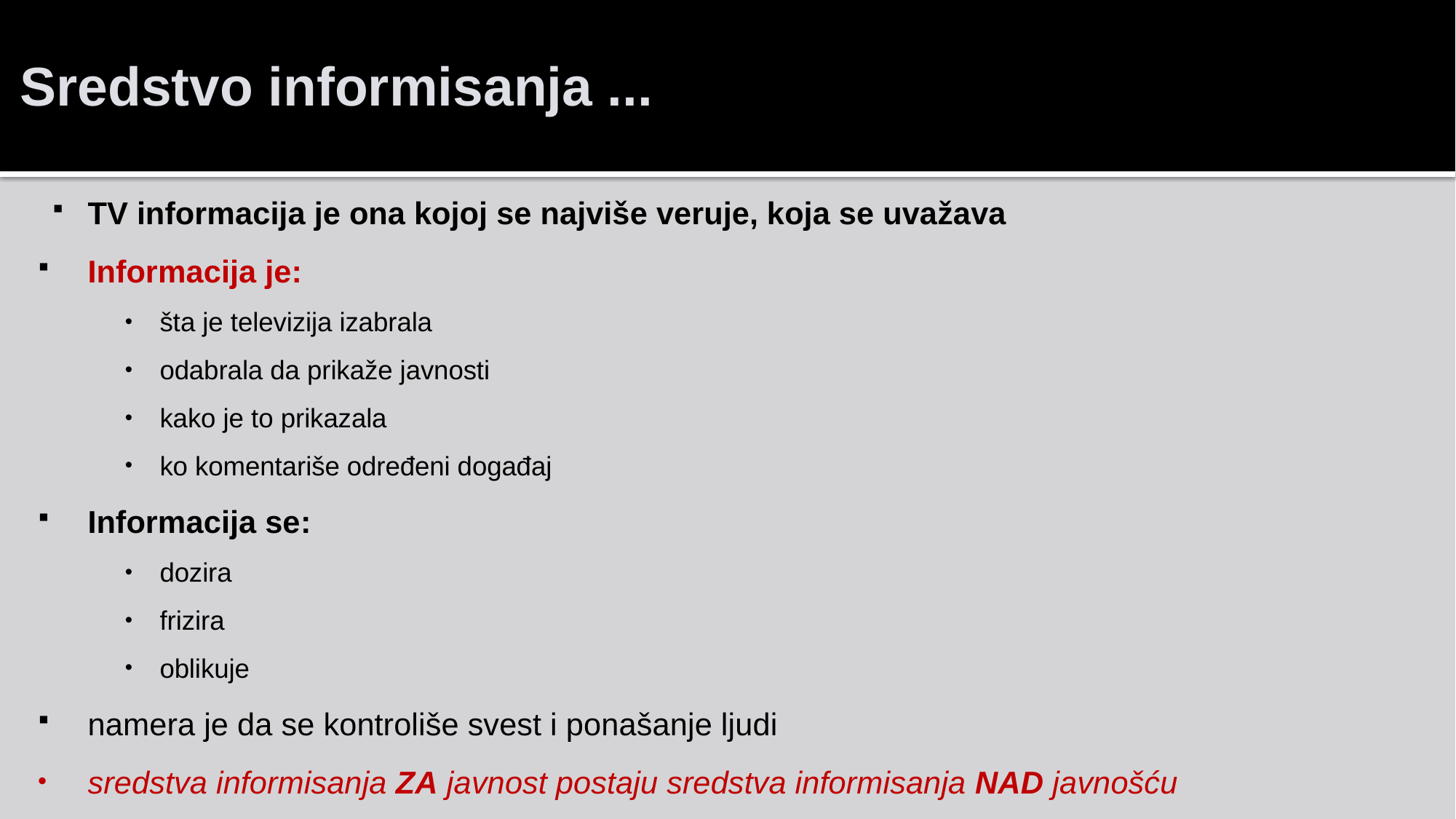

# Sredstvo informisanja ...
TV informacija je ona kojoj se najviše veruje, koja se uvažava

Informacija je:
šta je televizija izabrala
odabrala da prikaže javnosti
kako je to prikazala
ko komentariše određeni događaj

Informacija se:
dozira
frizira
oblikuje

namera je da se kontroliše svest i ponašanje ljudi

sredstva informisanja ZA javnost postaju sredstva informisanja NAD javnošću